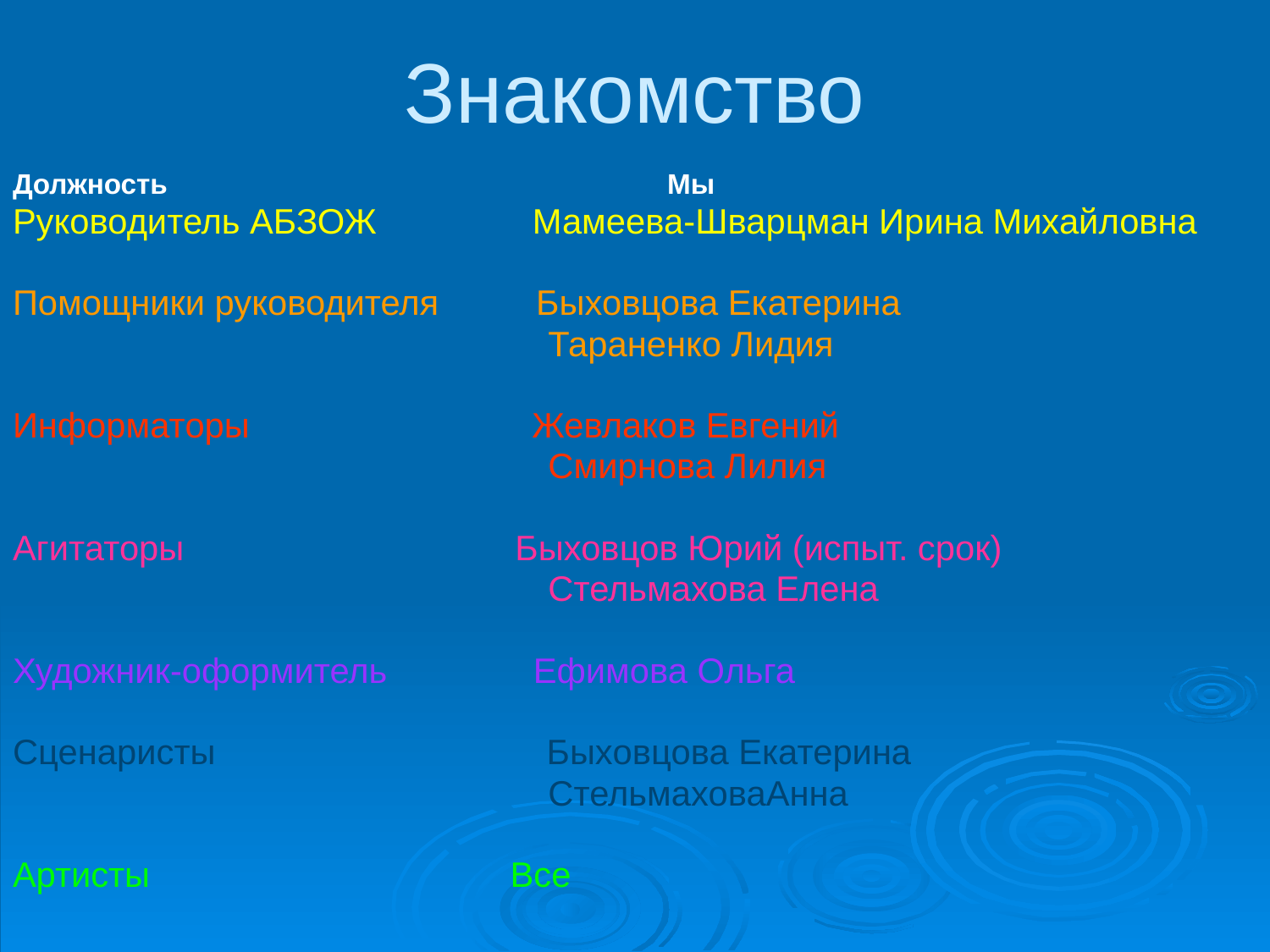

# Знакомство
Должность                                                                Мы
Руководитель АБЗОЖ                Мамеева-Шварцман Ирина Михайловна

Помощники руководителя          Быховцова Екатерина
                                                       Тараненко Лидия

Информаторы                             Жевлаков Евгений
                                                       Смирнова Лилия

Агитаторы                                  Быховцов Юрий (испыт. срок)
                                                       Стельмахова Елена

Художник-оформитель               Ефимова Ольга

Сценаристы                                  Быховцова Екатерина
                                                       СтельмаховаАнна

Артисты                                     Все